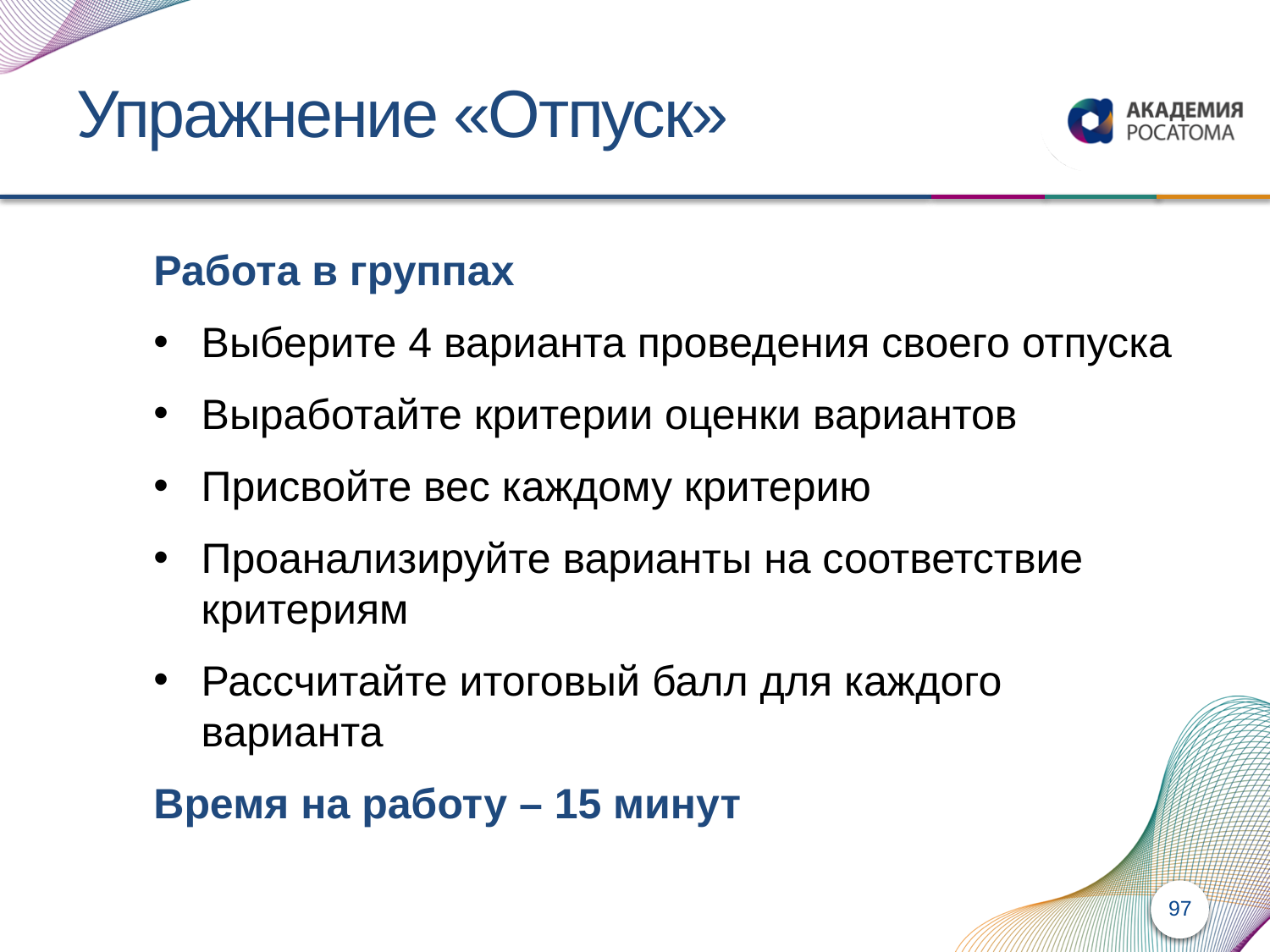

# Упражнение «Отпуск»
Работа в группах
Выберите 4 варианта проведения своего отпуска
Выработайте критерии оценки вариантов
Присвойте вес каждому критерию
Проанализируйте варианты на соответствие критериям
Рассчитайте итоговый балл для каждого варианта
Время на работу – 15 минут
97